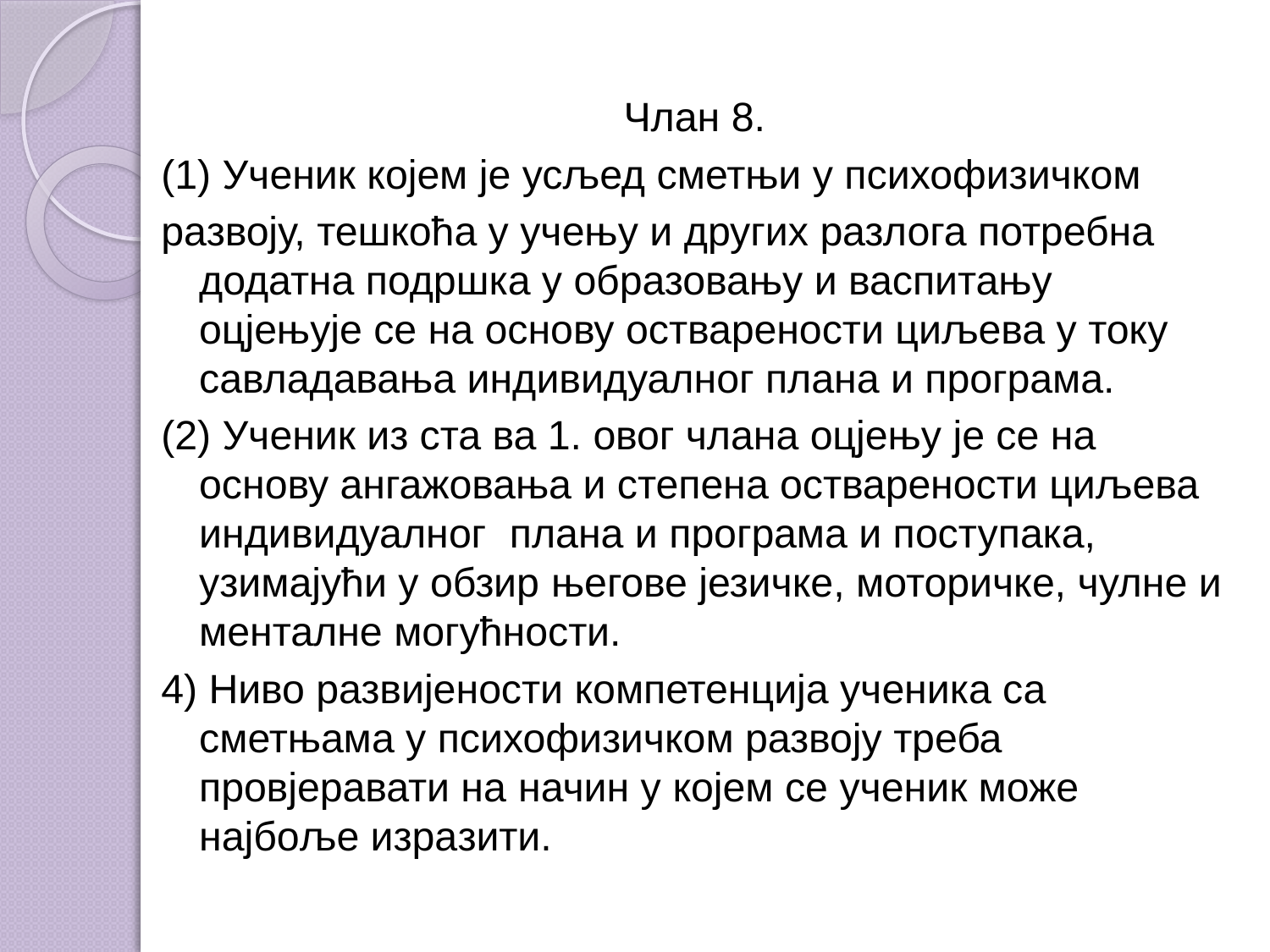

Члан 8.
(1) Ученик којем је усљед сметњи у психофизичком
развоју, тешкоћа у учењу и других разлога потребна додатна подршка у образовању и васпитању оцјењује се на основу остварености циљева у току савладавања индивидуалног плана и програма.
(2) Ученик из ста ва 1. овог члана оцјењу је се на основу ангажовања и степена остварености циљева индивидуалног  плана и програма и поступака, узимајући у обзир његове језичке, моторичке, чулне и менталне могућности.
4) Ниво развијености компетенција ученика са сметњама у психофизичком развоју треба провјеравати на начин у којем се ученик може најбоље изразити.